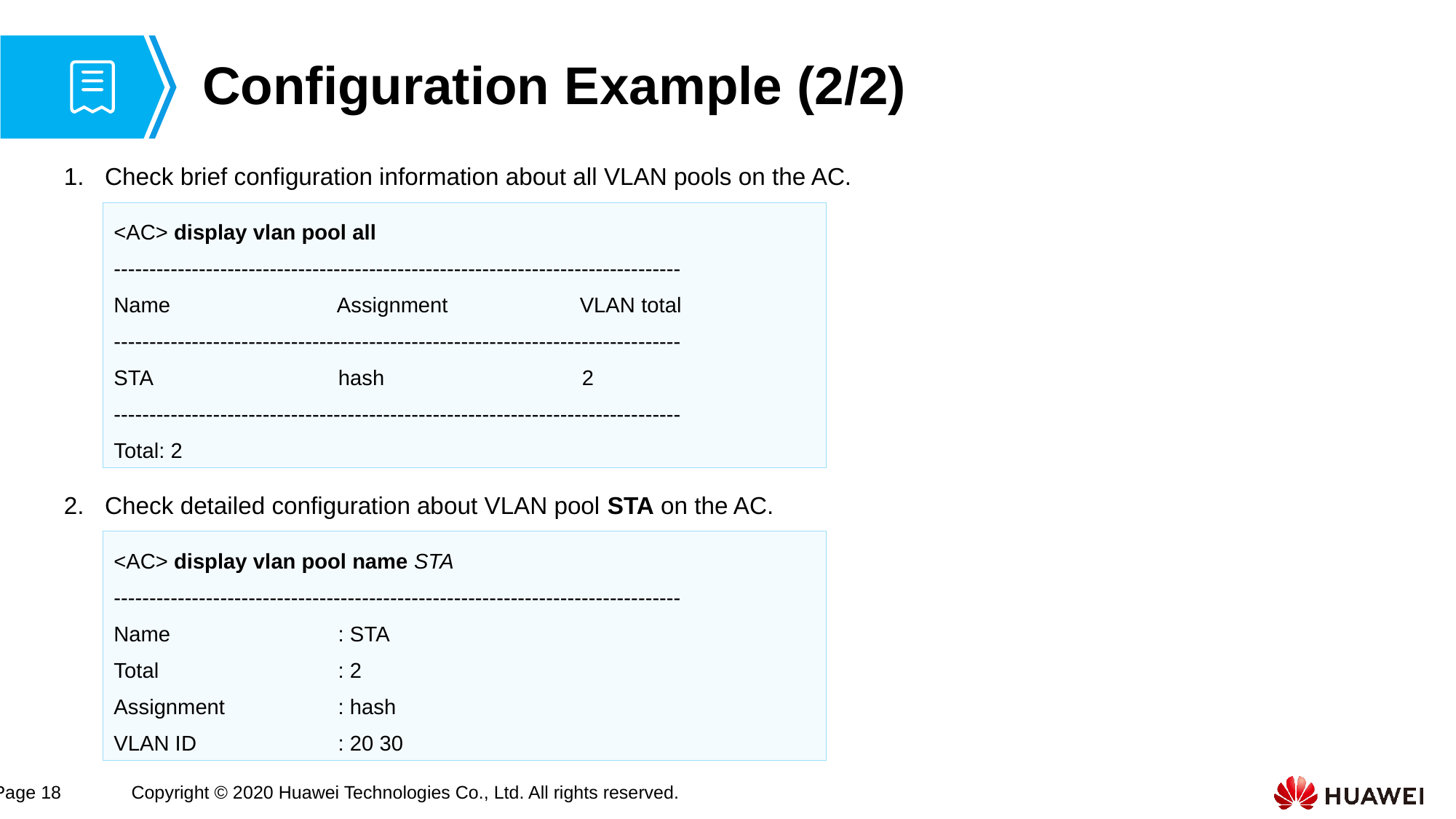

# Configuration Example (2/2)
Check brief configuration information about all VLAN pools on the AC.
<AC> display vlan pool all
--------------------------------------------------------------------------------
Name                            Assignment                      VLAN total
--------------------------------------------------------------------------------
STA                               hash                                 2
--------------------------------------------------------------------------------
Total: 2
Check detailed configuration about VLAN pool STA on the AC.
<AC> display vlan pool name STA
--------------------------------------------------------------------------------
Name       		 : STA
Total       		 : 2
Assignment	 : hash
VLAN ID   		 : 20 30